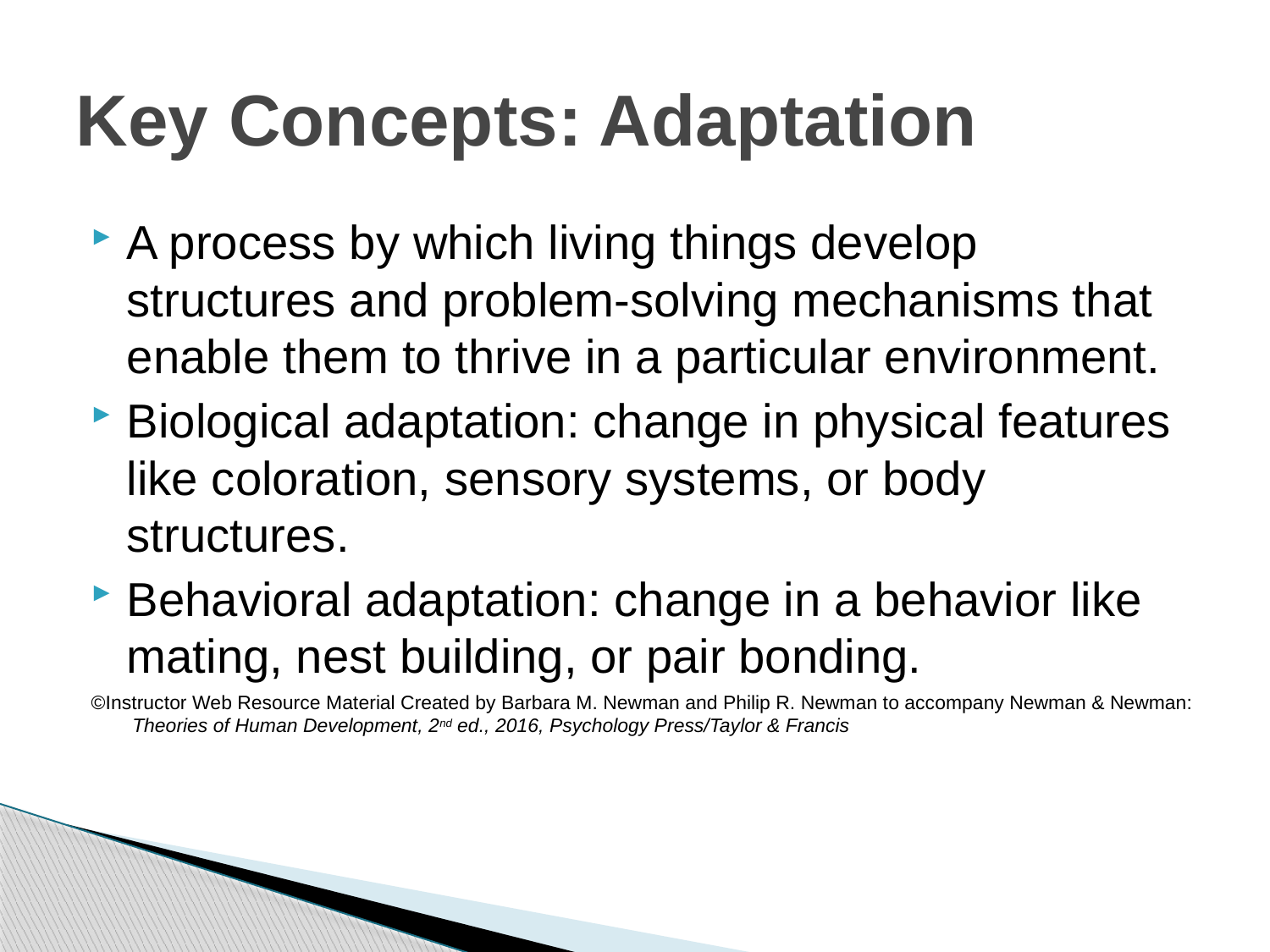

# Key Concepts: Adaptation
A process by which living things develop structures and problem-solving mechanisms that enable them to thrive in a particular environment.
Biological adaptation: change in physical features like coloration, sensory systems, or body structures.
Behavioral adaptation: change in a behavior like mating, nest building, or pair bonding.
©Instructor Web Resource Material Created by Barbara M. Newman and Philip R. Newman to accompany Newman & Newman:  Theories of Human Development, 2nd ed., 2016, Psychology Press/Taylor & Francis